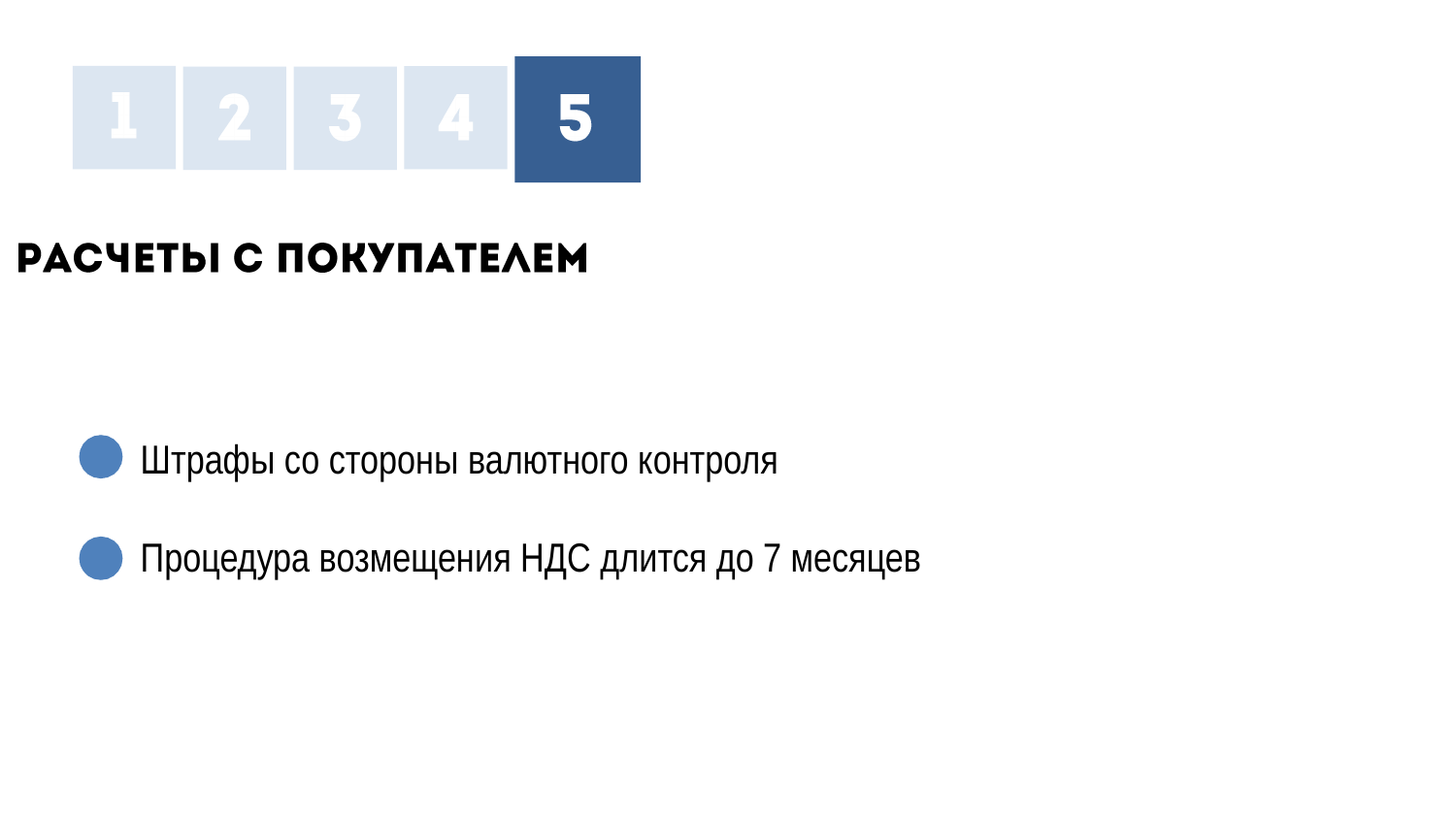

Штрафы со стороны валютного контроля

Процедура возмещения НДС длится до 7 месяцев